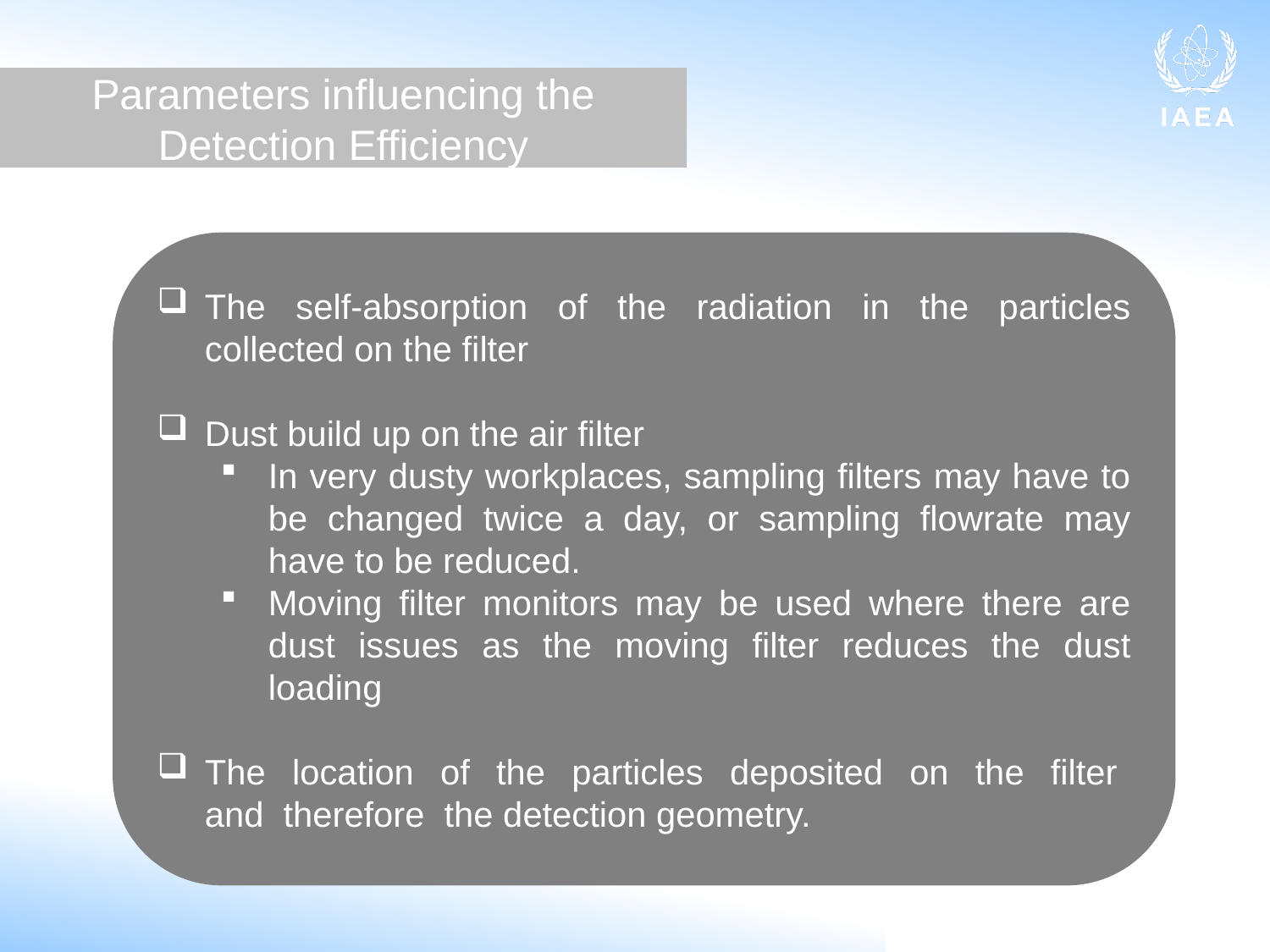

Parameters influencing the Detection Efficiency
The self-absorption of the radiation in the particles collected on the filter

Dust build up on the air filter
In very dusty workplaces, sampling filters may have to be changed twice a day, or sampling flowrate may have to be reduced.
Moving filter monitors may be used where there are dust issues as the moving filter reduces the dust loading

The  location  of  the  particles  deposited  on  the  filter  and  therefore  the detection geometry.